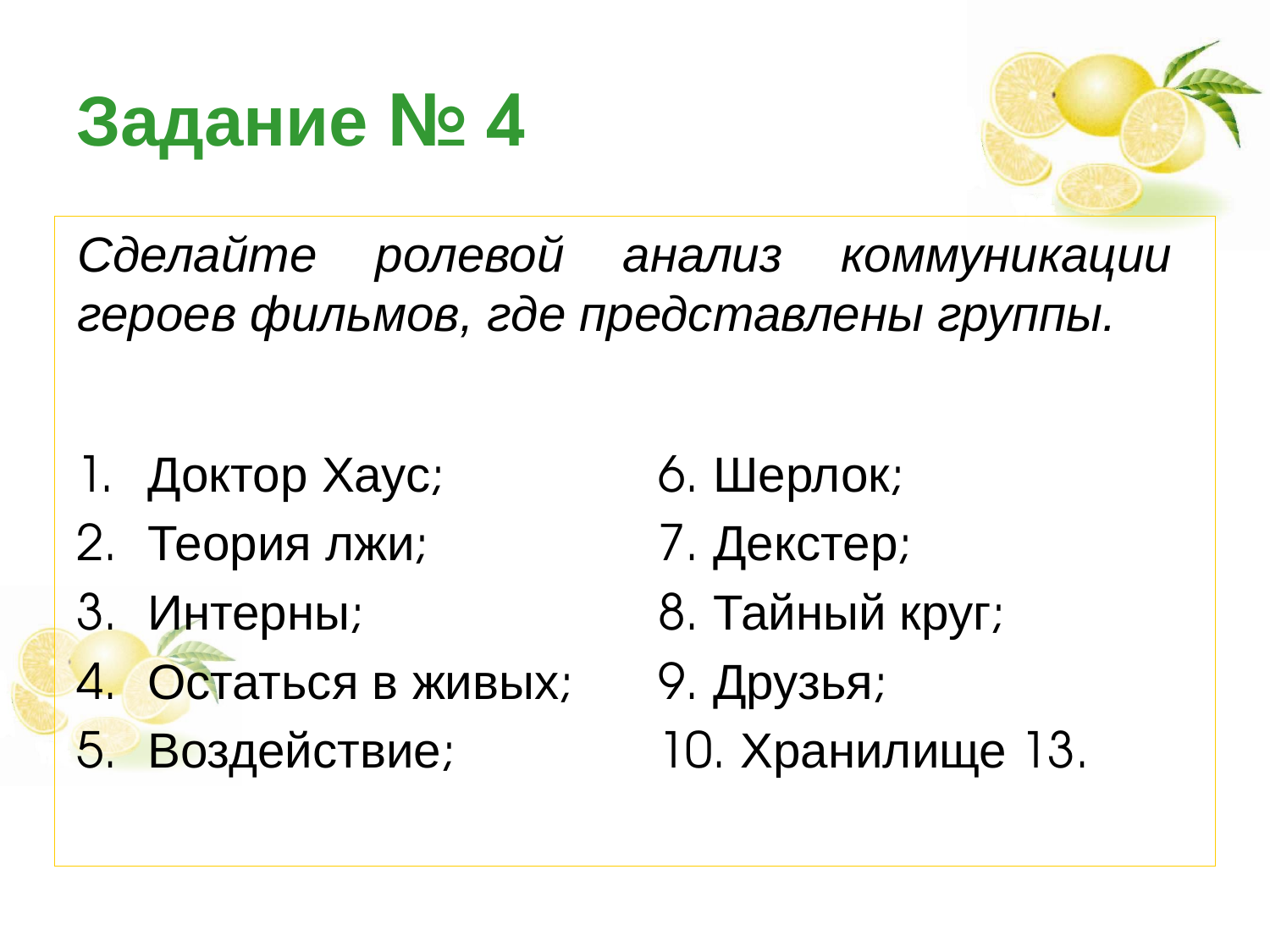

# Задание № 4
Сделайте ролевой анализ коммуникации героев фильмов, где представлены группы.
Доктор Хаус;
Теория лжи;
Интерны;
Остаться в живых;
Воздействие;
6. Шерлок;
7. Декстер;
8. Тайный круг;
9. Друзья;
10. Хранилище 13.